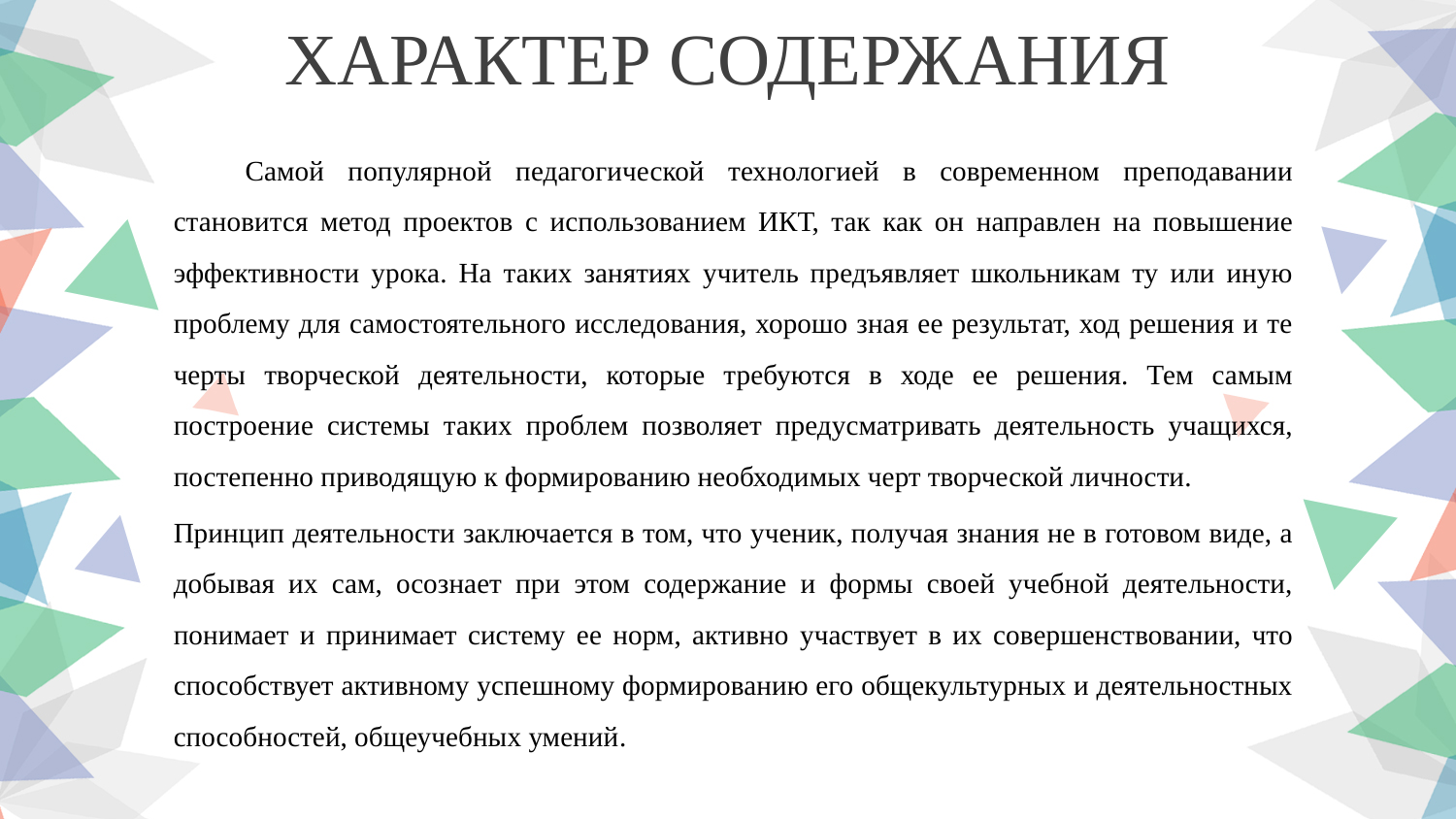

ХАРАКТЕР СОДЕРЖАНИЯ

Самой популярной педагогической технологией в современном преподавании становится метод проектов с использованием ИКТ, так как он направлен на повышение эффективности урока. На таких занятиях учитель предъявляет школьникам ту или иную проблему для самостоятельного исследования, хорошо зная ее результат, ход решения и те черты творческой деятельности, которые требуются в ходе ее решения. Тем самым построение системы таких проблем позволяет предусматривать деятельность учащихся, постепенно приводящую к формированию необходимых черт творческой личности.
Принцип деятельности заключается в том, что ученик, получая знания не в готовом виде, а добывая их сам, осознает при этом содержание и формы своей учебной деятельности, понимает и принимает систему ее норм, активно участвует в их совершенствовании, что способствует активному успешному формированию его общекультурных и деятельностных способностей, общеучебных умений.